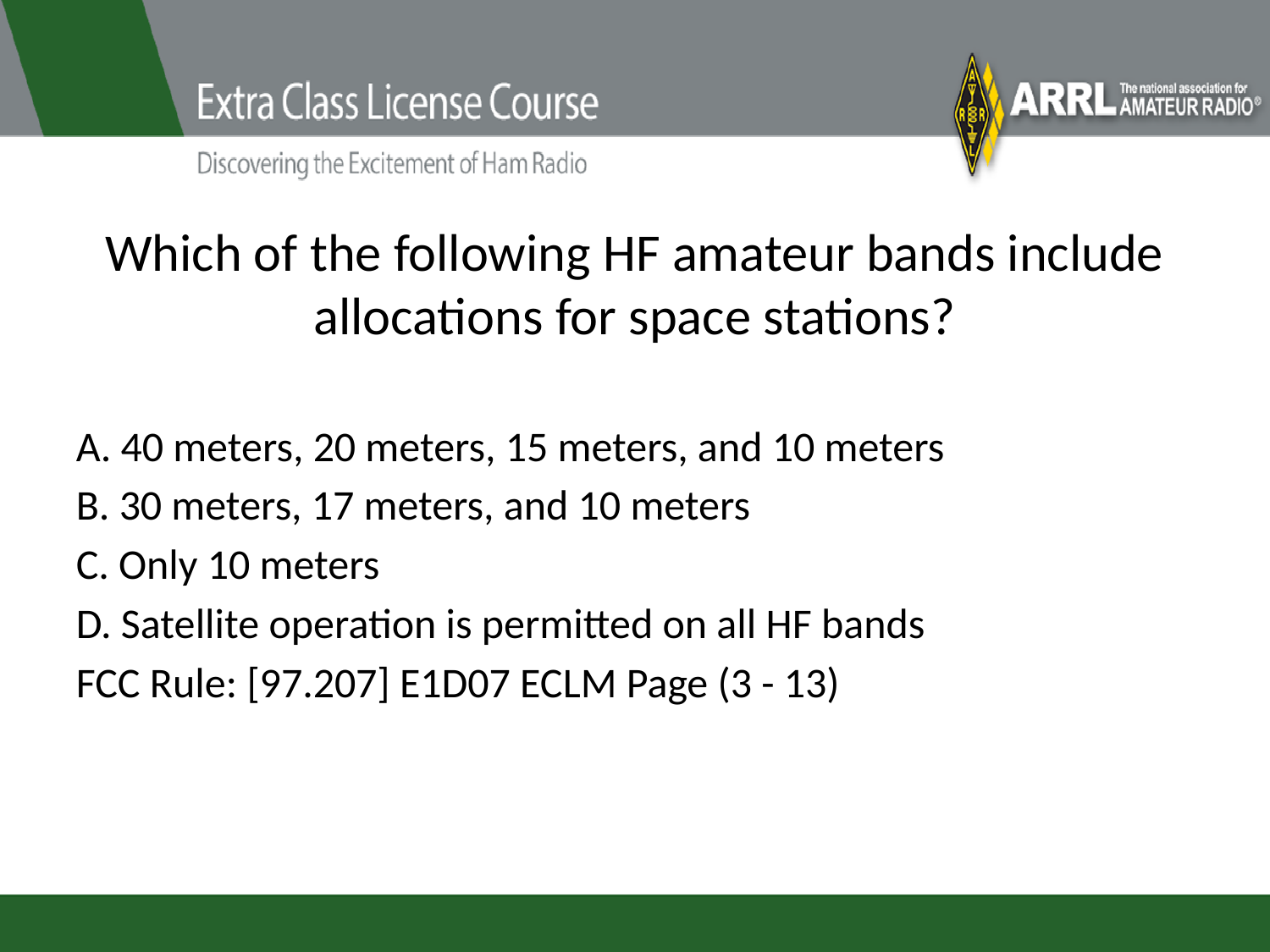

# Which of the following HF amateur bands include allocations for space stations?
A. 40 meters, 20 meters, 15 meters, and 10 meters
B. 30 meters, 17 meters, and 10 meters
C. Only 10 meters
D. Satellite operation is permitted on all HF bands
FCC Rule: [97.207] E1D07 ECLM Page (3 - 13)